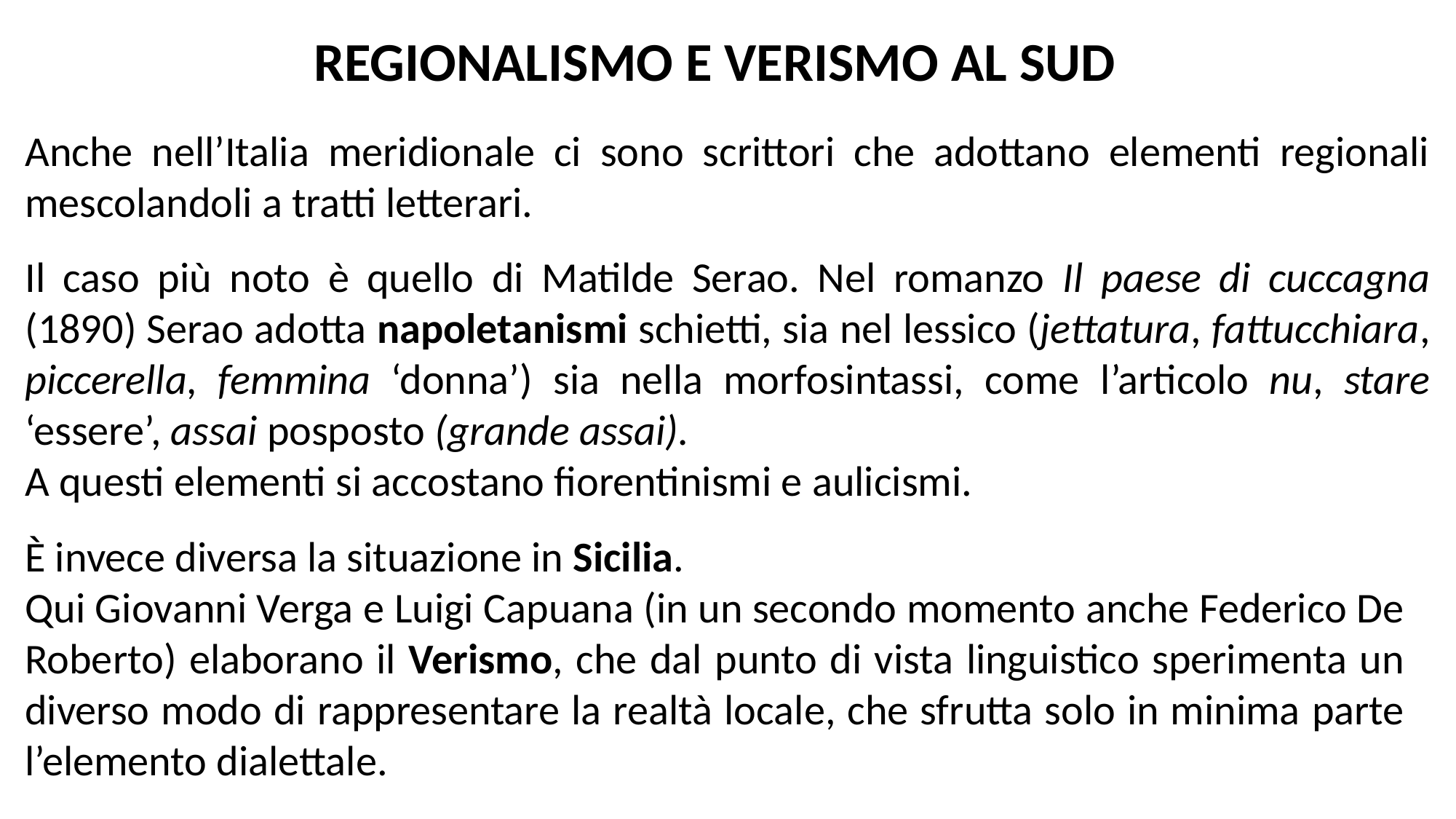

REGIONALISMO E VERISMO AL SUD
Anche nell’Italia meridionale ci sono scrittori che adottano elementi regionali mescolandoli a tratti letterari.
Il caso più noto è quello di Matilde Serao. Nel romanzo Il paese di cuccagna (1890) Serao adotta napoletanismi schietti, sia nel lessico (jettatura, fattucchiara, piccerella, femmina ‘donna’) sia nella morfosintassi, come l’articolo nu, stare ‘essere’, assai posposto (grande assai).
A questi elementi si accostano fiorentinismi e aulicismi.
È invece diversa la situazione in Sicilia.
Qui Giovanni Verga e Luigi Capuana (in un secondo momento anche Federico De Roberto) elaborano il Verismo, che dal punto di vista linguistico sperimenta un diverso modo di rappresentare la realtà locale, che sfrutta solo in minima parte l’elemento dialettale.